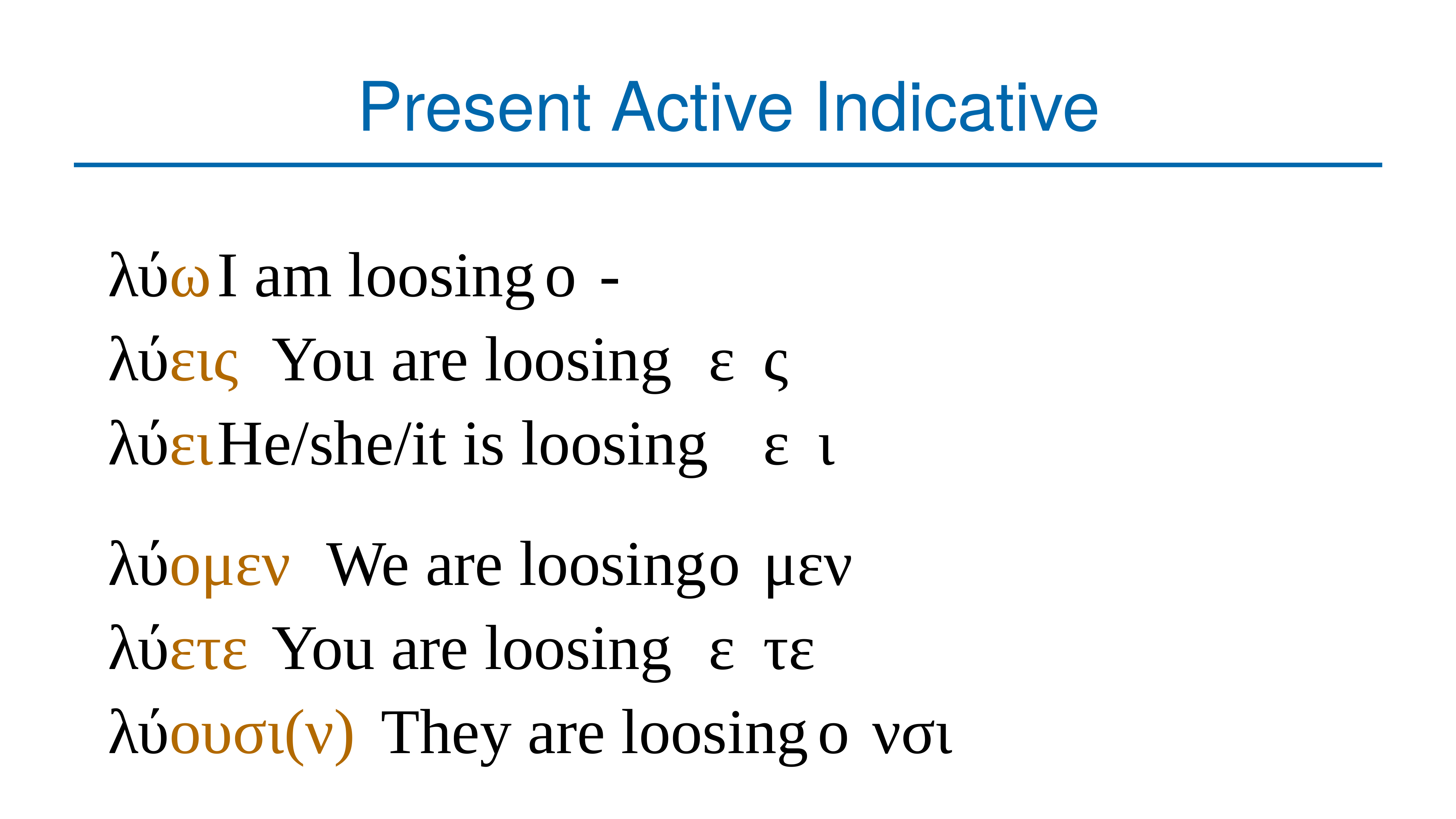

# Present Active Indicative
λύω	I am loosing	ο	-
λύεις	You are loosing	ε	ς
λύει	He/she/it is loosing	ε	ι
λύομεν	We are loosing	ο	μεν
λύετε	You are loosing	ε	τε
λύουσι(ν)	They are loosing	ο	νσι